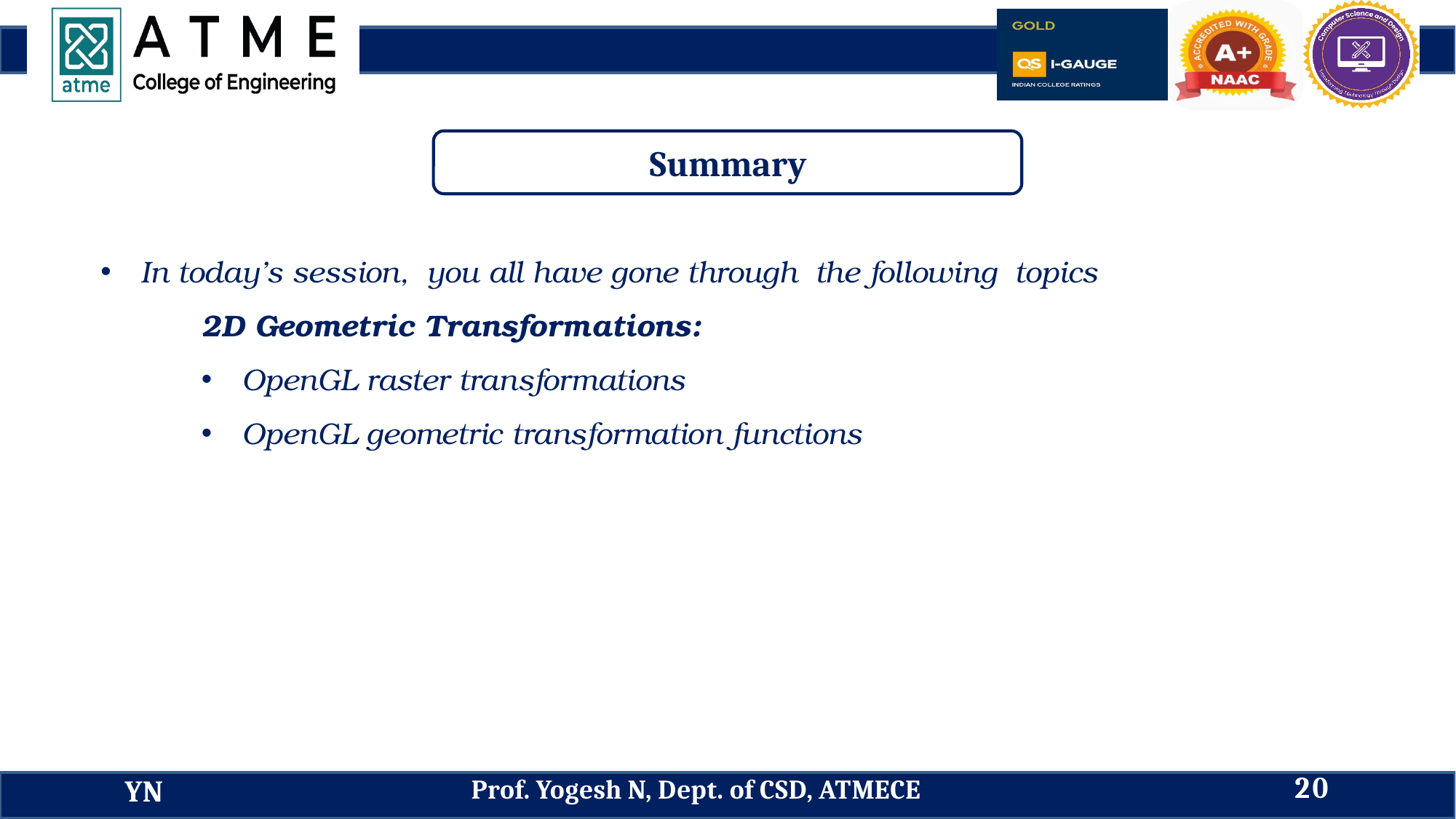

Summary
In today’s session,  you all have gone through  the following  topics
2D Geometric Transformations:
OpenGL raster transformations
OpenGL geometric transformation functions
20
Prof. Yogesh N, Dept. of CSD, ATMECE
YN